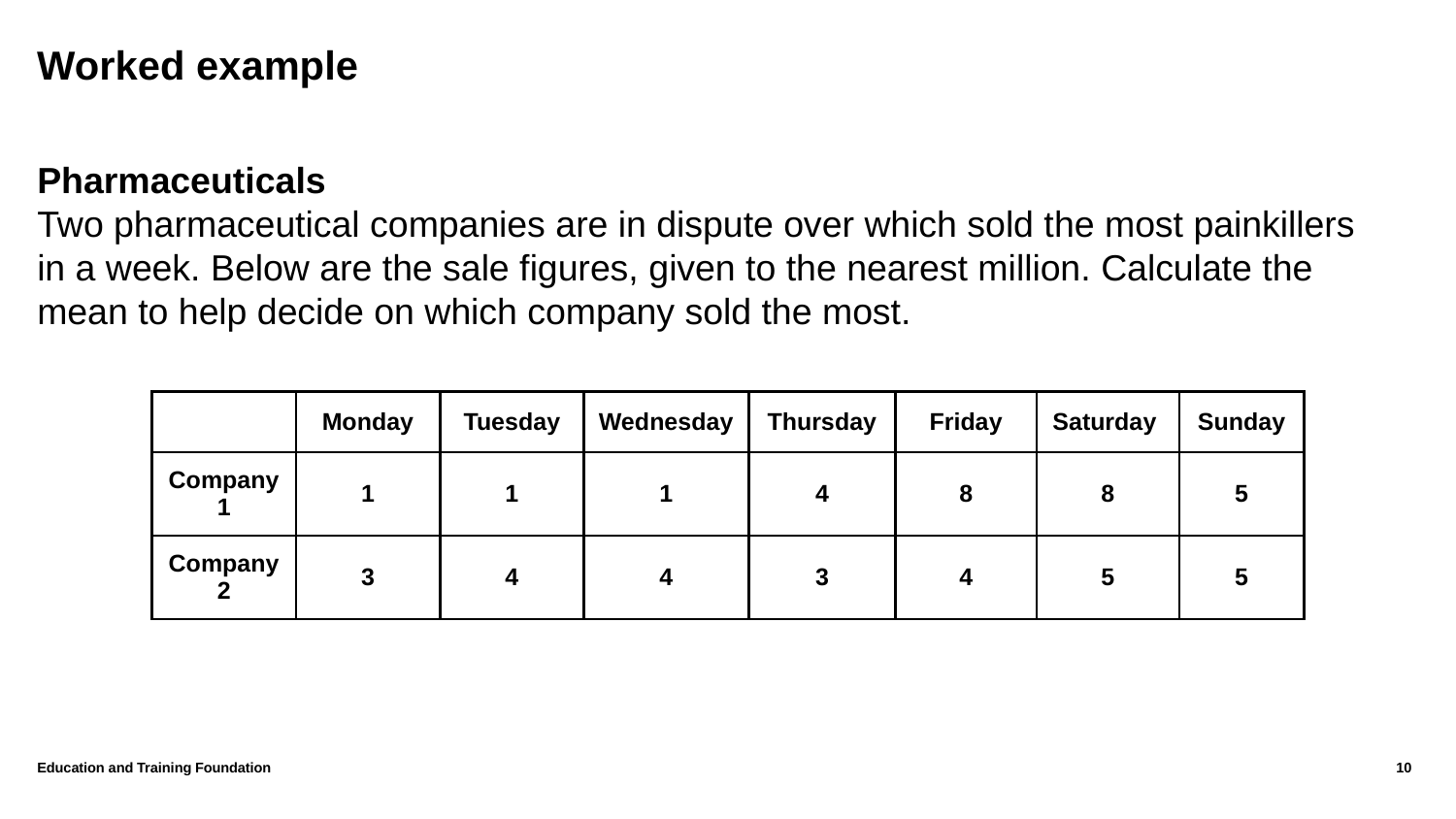

# Worked example
Pharmaceuticals
Two pharmaceutical companies are in dispute over which sold the most painkillers in a week. Below are the sale figures, given to the nearest million. Calculate the mean to help decide on which company sold the most.

|  | Monday | Tuesday | Wednesday | Thursday | Friday | Saturday | Sunday |
| --- | --- | --- | --- | --- | --- | --- | --- |
| Company 1 | 1 | 1 | 1 | 4 | 8 | 8 | 5 |
| Company 2 | 3 | 4 | 4 | 3 | 4 | 5 | 5 |
Education and Training Foundation
10